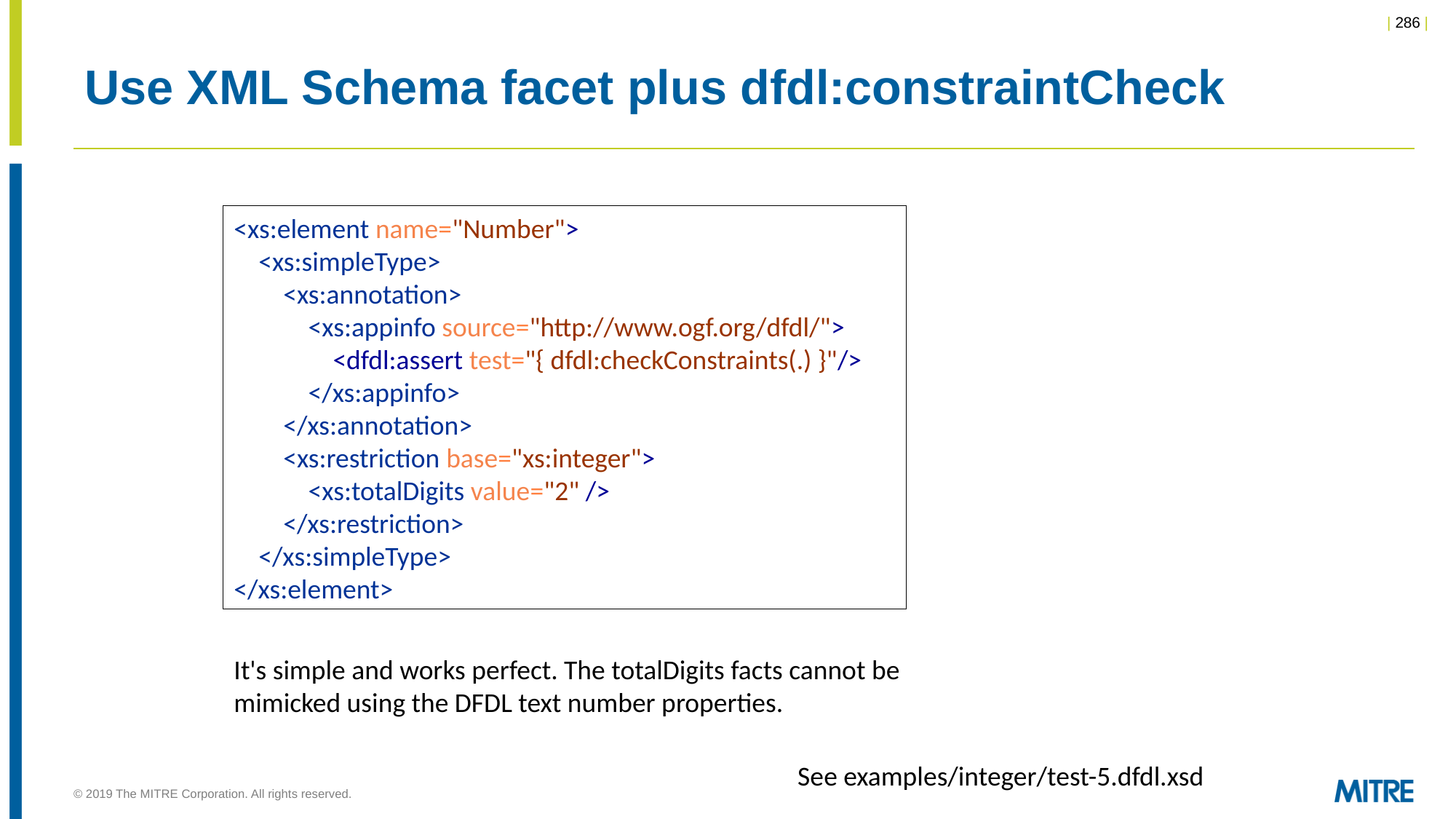

# Use XML Schema facet plus dfdl:constraintCheck
<xs:element name="Number">
    <xs:simpleType>
        <xs:annotation>
            <xs:appinfo source="http://www.ogf.org/dfdl/">
                <dfdl:assert test="{ dfdl:checkConstraints(.) }"/>
            </xs:appinfo>
        </xs:annotation>
        <xs:restriction base="xs:integer">
            <xs:totalDigits value="2" />
        </xs:restriction>
    </xs:simpleType>
</xs:element>
It's simple and works perfect. The totalDigits facts cannot be mimicked using the DFDL text number properties.
See examples/integer/test-5.dfdl.xsd
© 2019 The MITRE Corporation. All rights reserved.